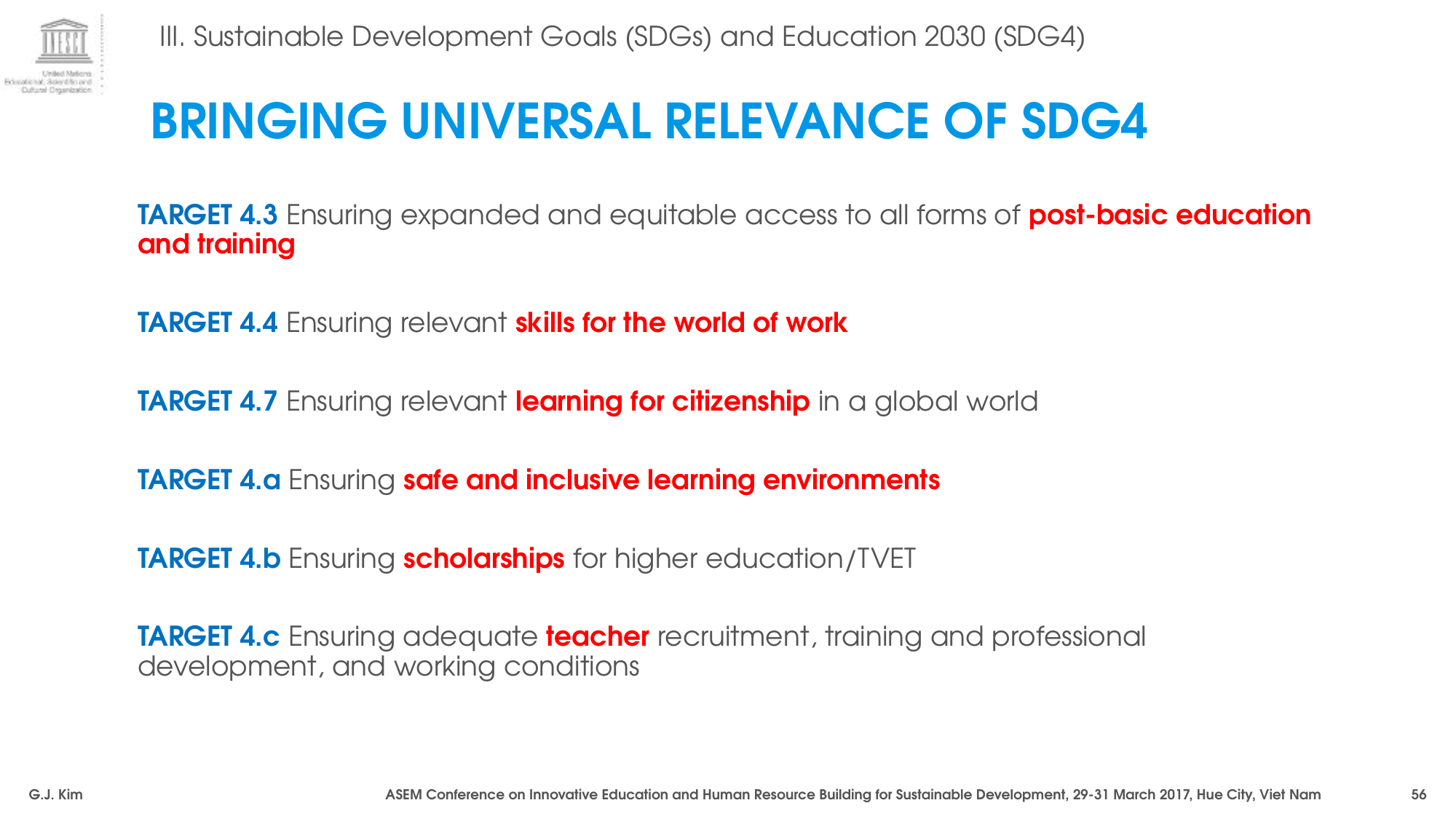

III. Sustainable Development Goals (SDGs) and Education 2030 (SDG4)
# BRINGING UNIVERSAL Relevance OF SDG4
TARGET 4.3 Ensuring expanded and equitable access to all forms of post-basic education and training

TARGET 4.4 Ensuring relevant skills for the world of work

TARGET 4.7 Ensuring relevant learning for citizenship in a global world

TARGET 4.a Ensuring safe and inclusive learning environments

TARGET 4.b Ensuring scholarships for higher education/TVET

TARGET 4.c Ensuring adequate teacher recruitment, training and professional development, and working conditions

G.J. Kim                                                                               ASEM Conference on Innovative Education and Human Resource Building for Sustainable Development, 29-31 March 2017, Hue City, Viet Nam
56